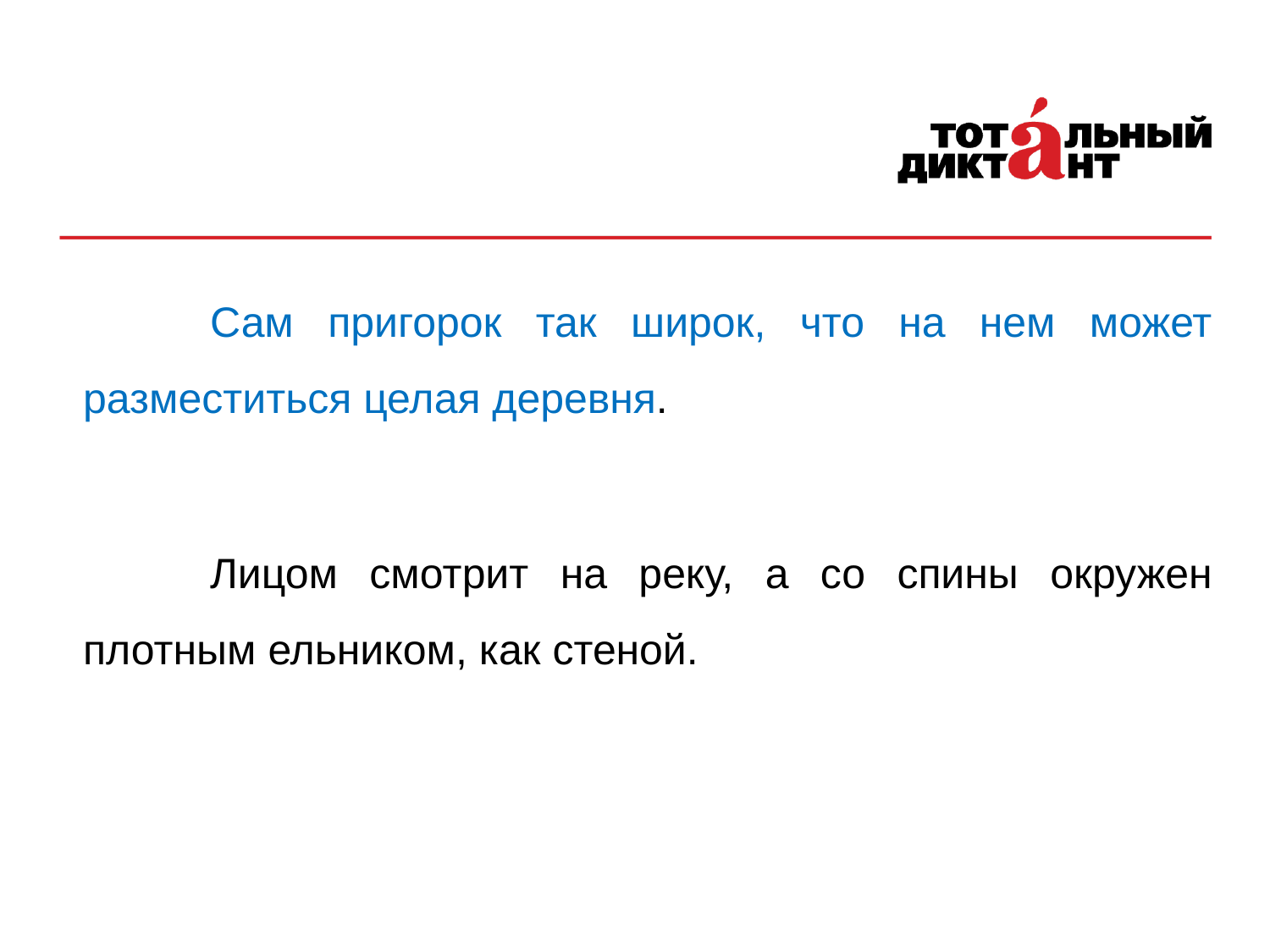

Сам пригорок так широк, что на нем может разместиться целая деревня.

	Лицом смотрит на реку, а со спины окружен плотным ельником, как стеной.